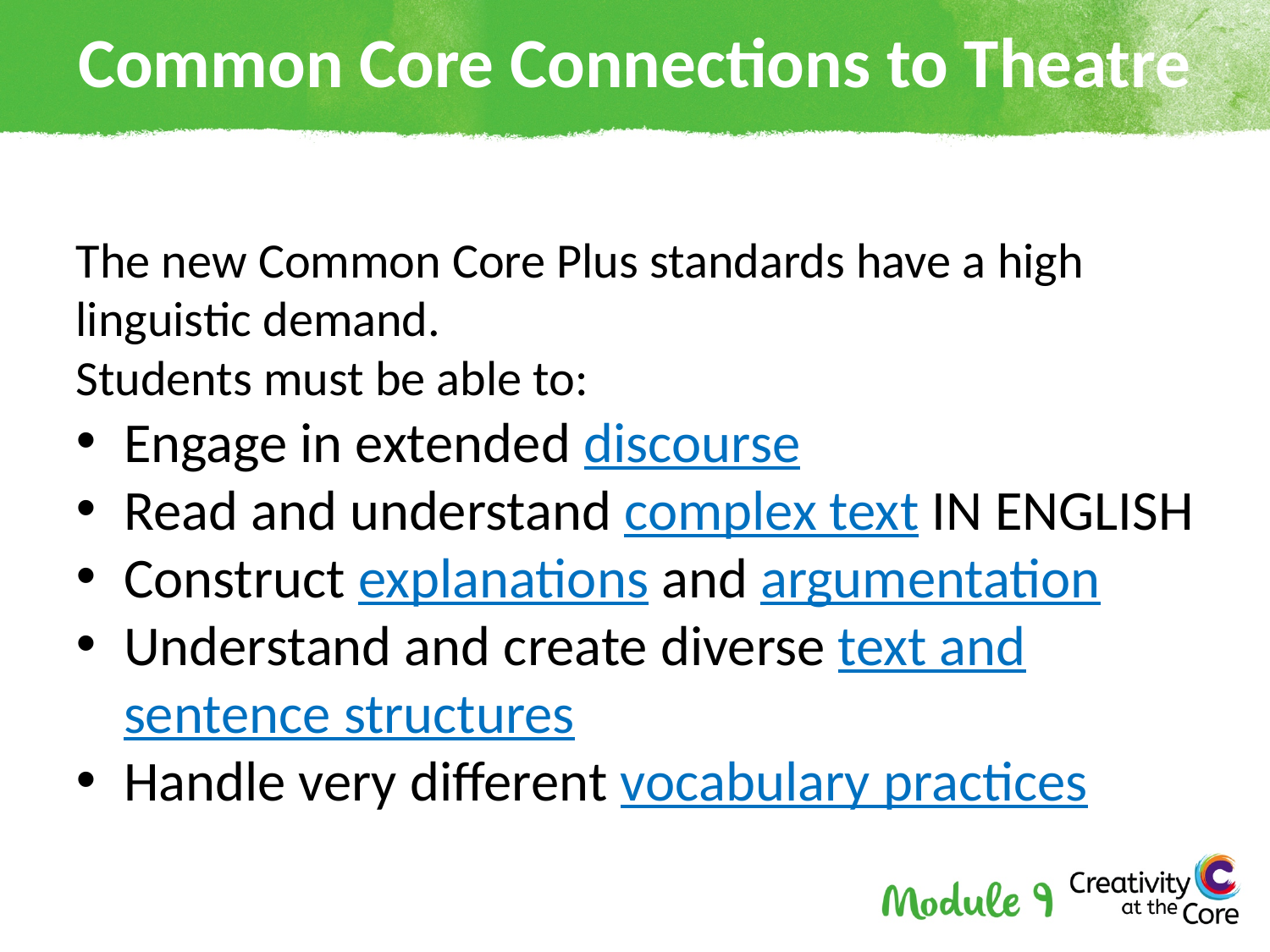

# Common Core Connections to Theatre
The new Common Core Plus standards have a high linguistic demand.
Students must be able to:
Engage in extended discourse
Read and understand complex text IN ENGLISH
Construct explanations and argumentation
Understand and create diverse text and sentence structures
Handle very different vocabulary practices